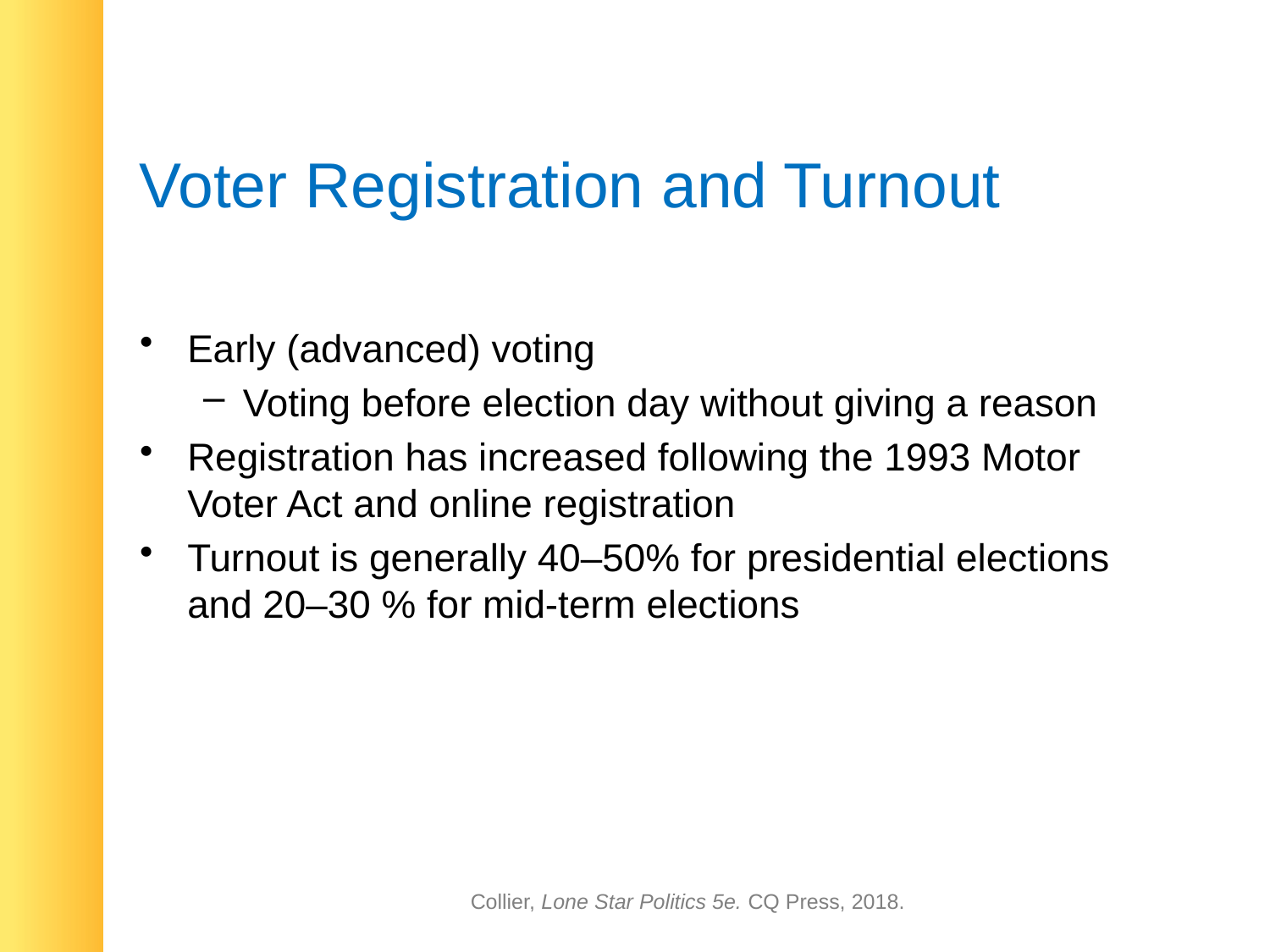

# Voter Registration and Turnout
Early (advanced) voting
Voting before election day without giving a reason
Registration has increased following the 1993 Motor Voter Act and online registration
Turnout is generally 40–50% for presidential elections and 20–30 % for mid-term elections
Collier, Lone Star Politics 5e. CQ Press, 2018.